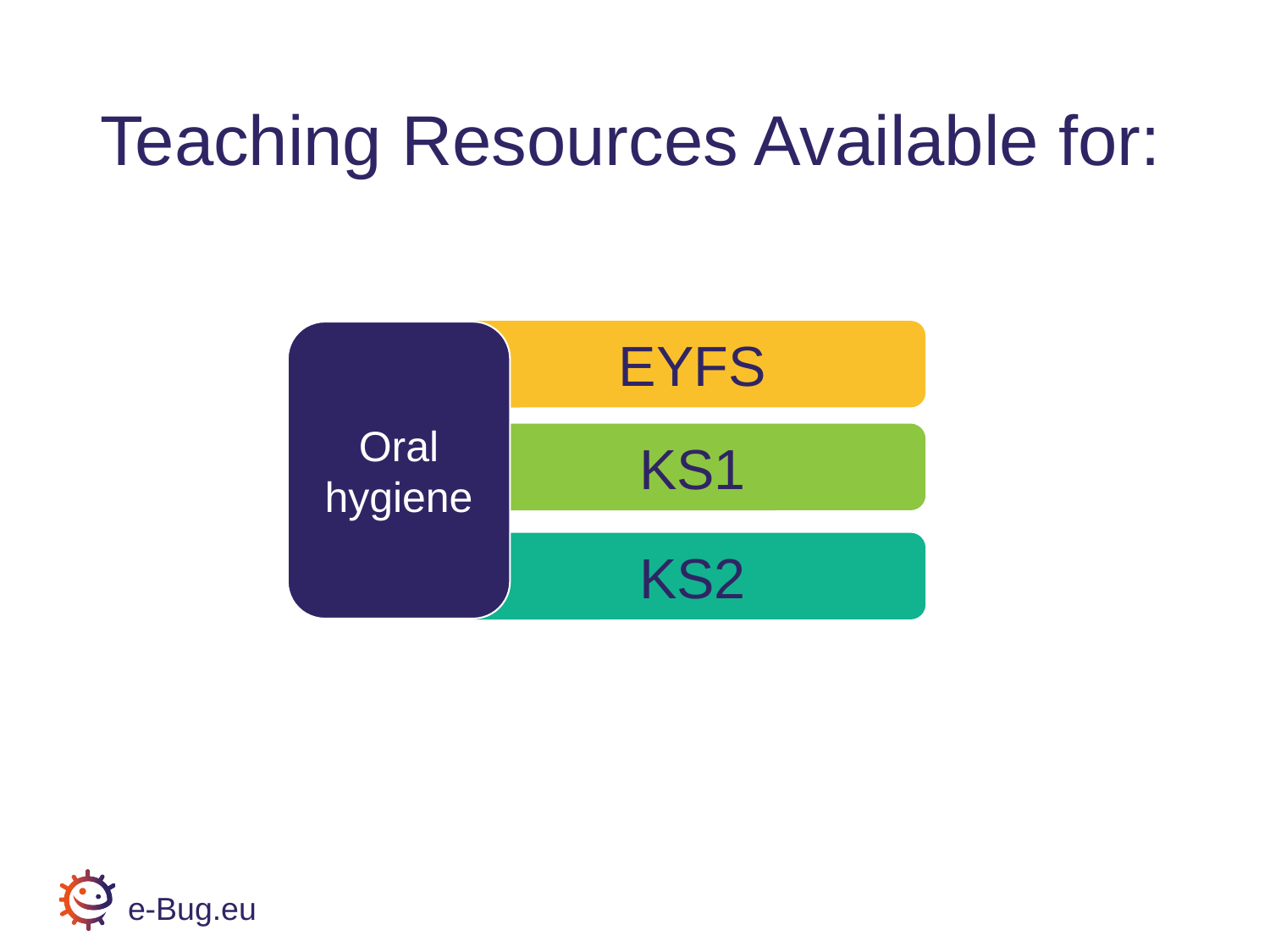

# Teaching Resources Available for:
Oral hygiene
EYFS
KS1
KS2
e-Bug.eu